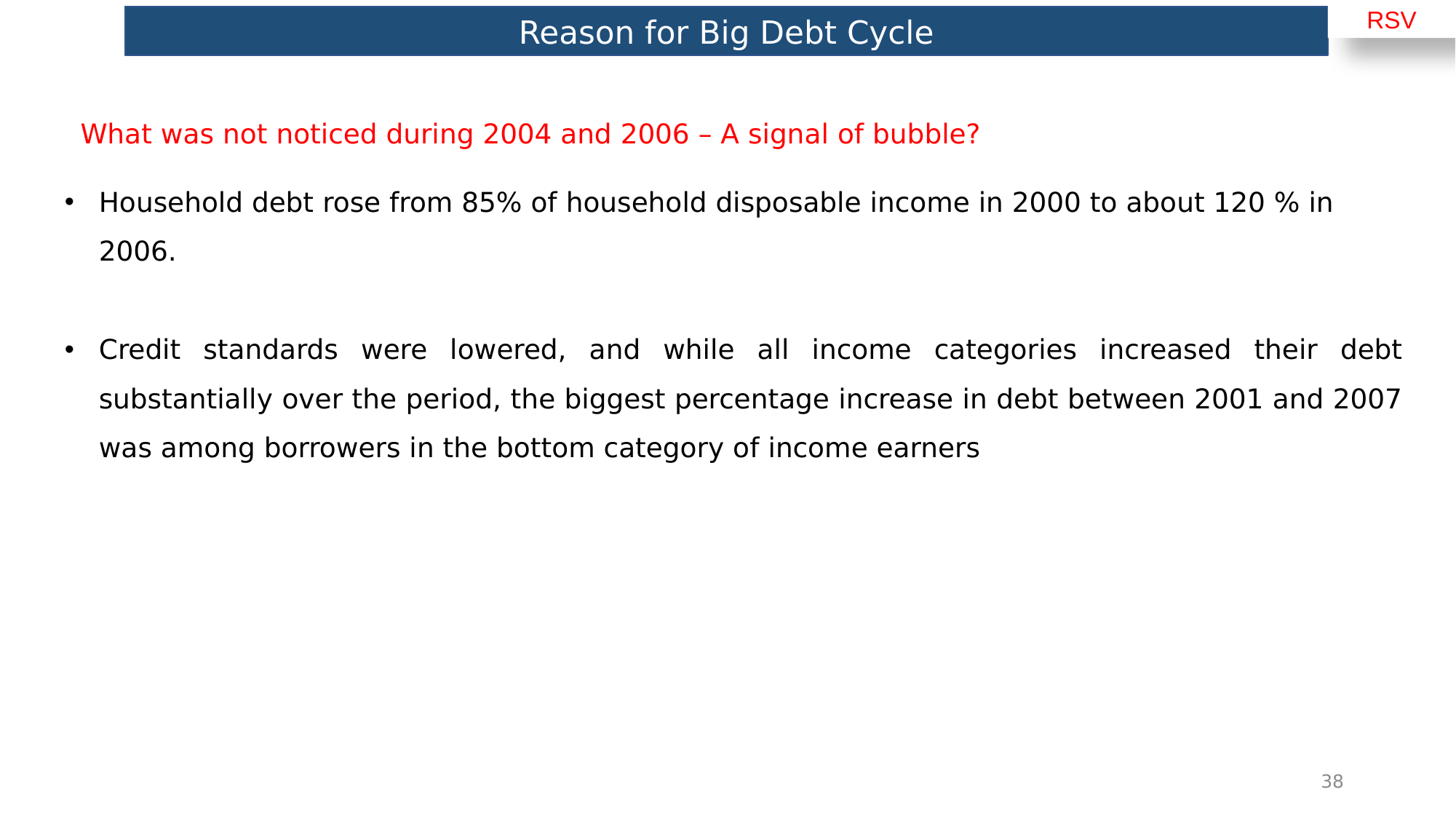

RSV
Reason for Big Debt Cycle
What was not noticed during 2004 and 2006 – A signal of bubble?

Household debt rose from 85% of household disposable income in 2000 to about 120 % in 2006.

Credit standards were lowered, and while all income categories increased their debt substantially over the period, the biggest percentage increase in debt between 2001 and 2007 was among borrowers in the bottom category of income earners
38